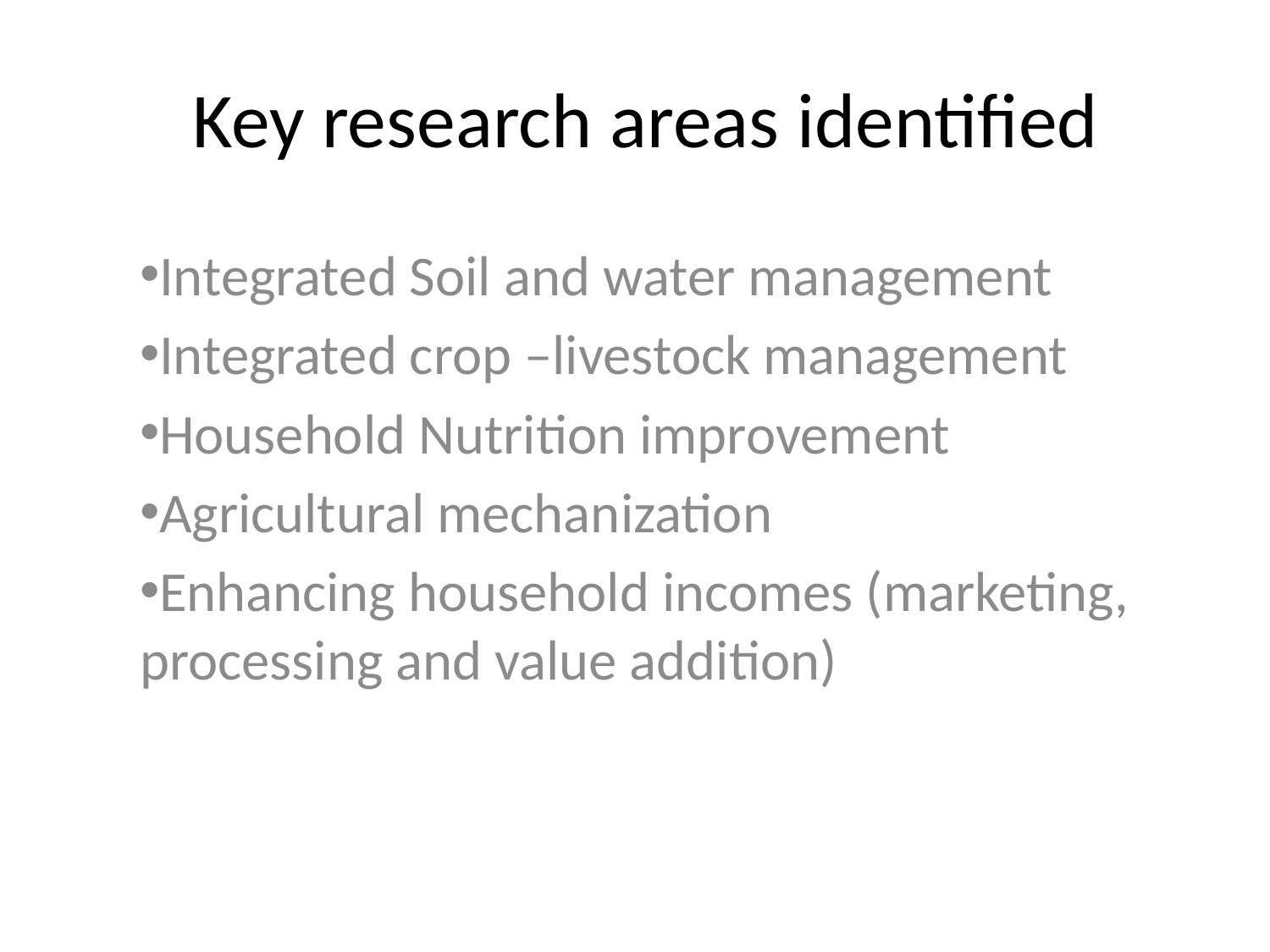

# Key research areas identified
Integrated Soil and water management
Integrated crop –livestock management
Household Nutrition improvement
Agricultural mechanization
Enhancing household incomes (marketing, processing and value addition)